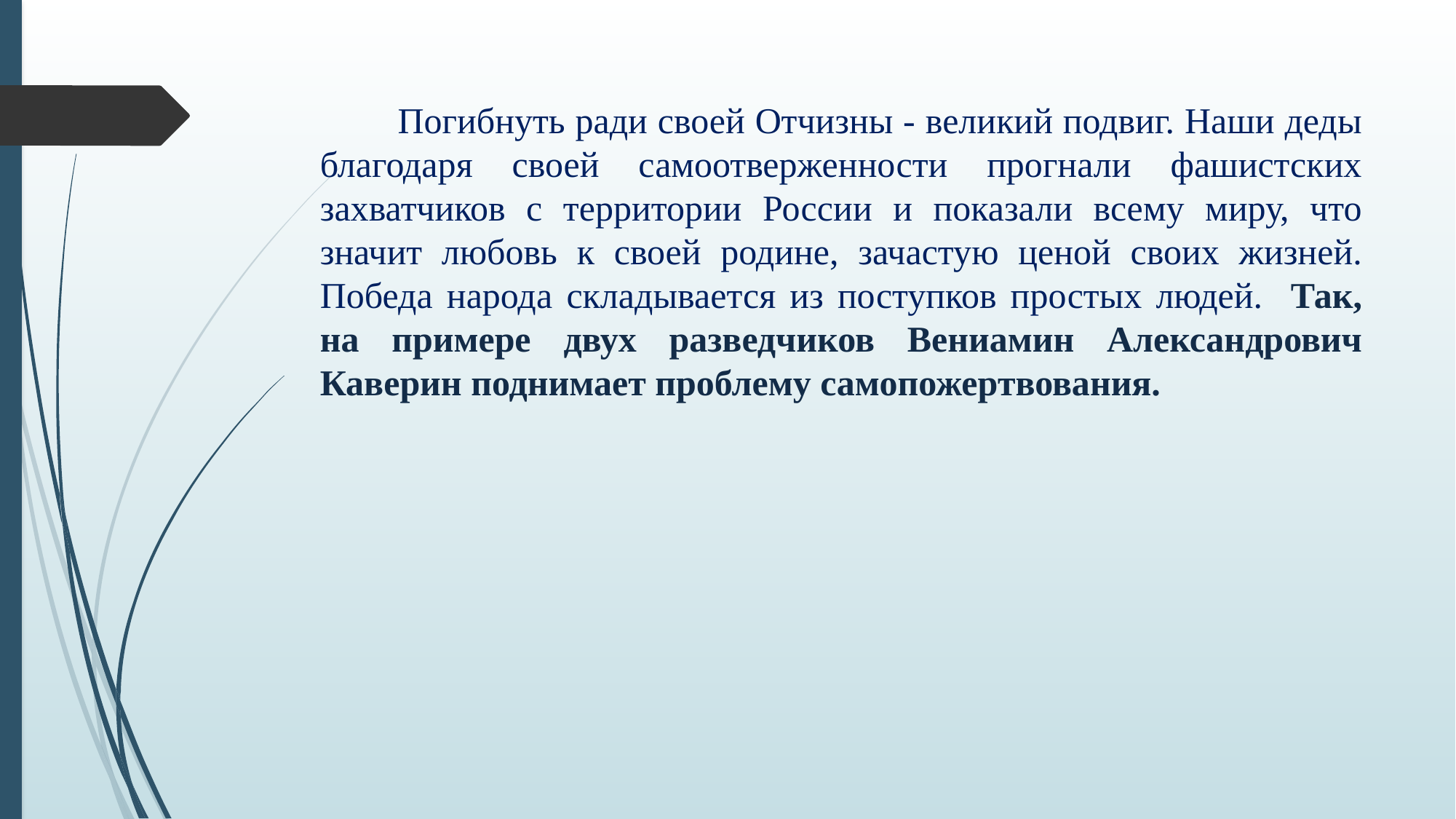

Погибнуть ради своей Отчизны - великий подвиг. Наши деды благодаря своей самоотверженности прогнали фашистских захватчиков с территории России и показали всему миру, что значит любовь к своей родине, зачастую ценой своих жизней. Победа народа складывается из поступков простых людей.  Так, на примере двух разведчиков Вениамин Александрович Каверин поднимает проблему самопожертвования.